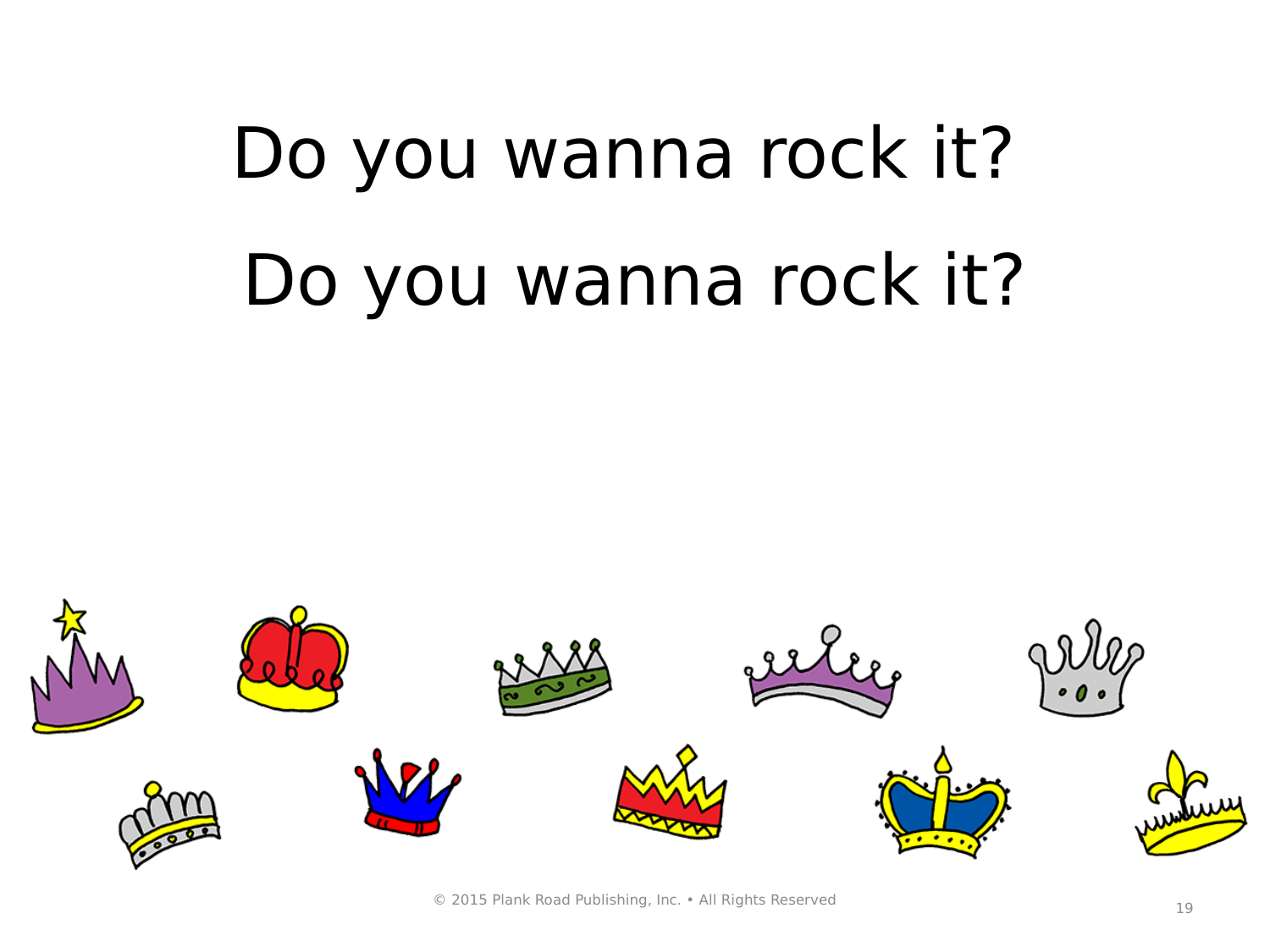

Do you wanna rock it?
Do you wanna rock it?
19